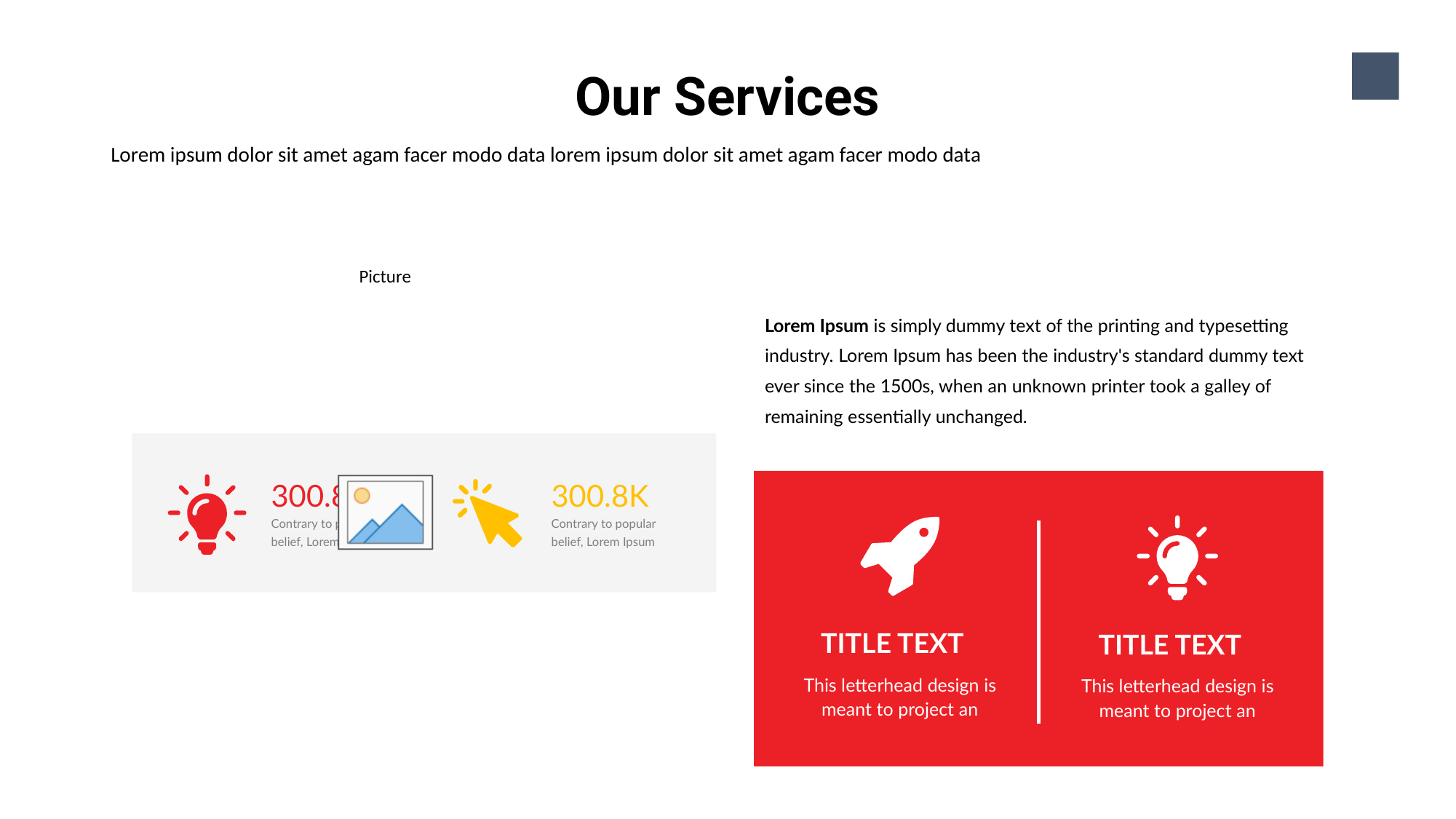

Our Services
8
Lorem ipsum dolor sit amet agam facer modo data lorem ipsum dolor sit amet agam facer modo data

Lorem Ipsum is simply dummy text of the printing and typesetting industry. Lorem Ipsum has been the industry's standard dummy text ever since the 1500s, when an unknown printer took a galley of remaining essentially unchanged.

300.8K
Contrary to popular belief, Lorem Ipsum

300.8K
Contrary to popular belief, Lorem Ipsum

TITLE TEXT
This letterhead design is meant to project an

TITLE TEXT
This letterhead design is meant to project an